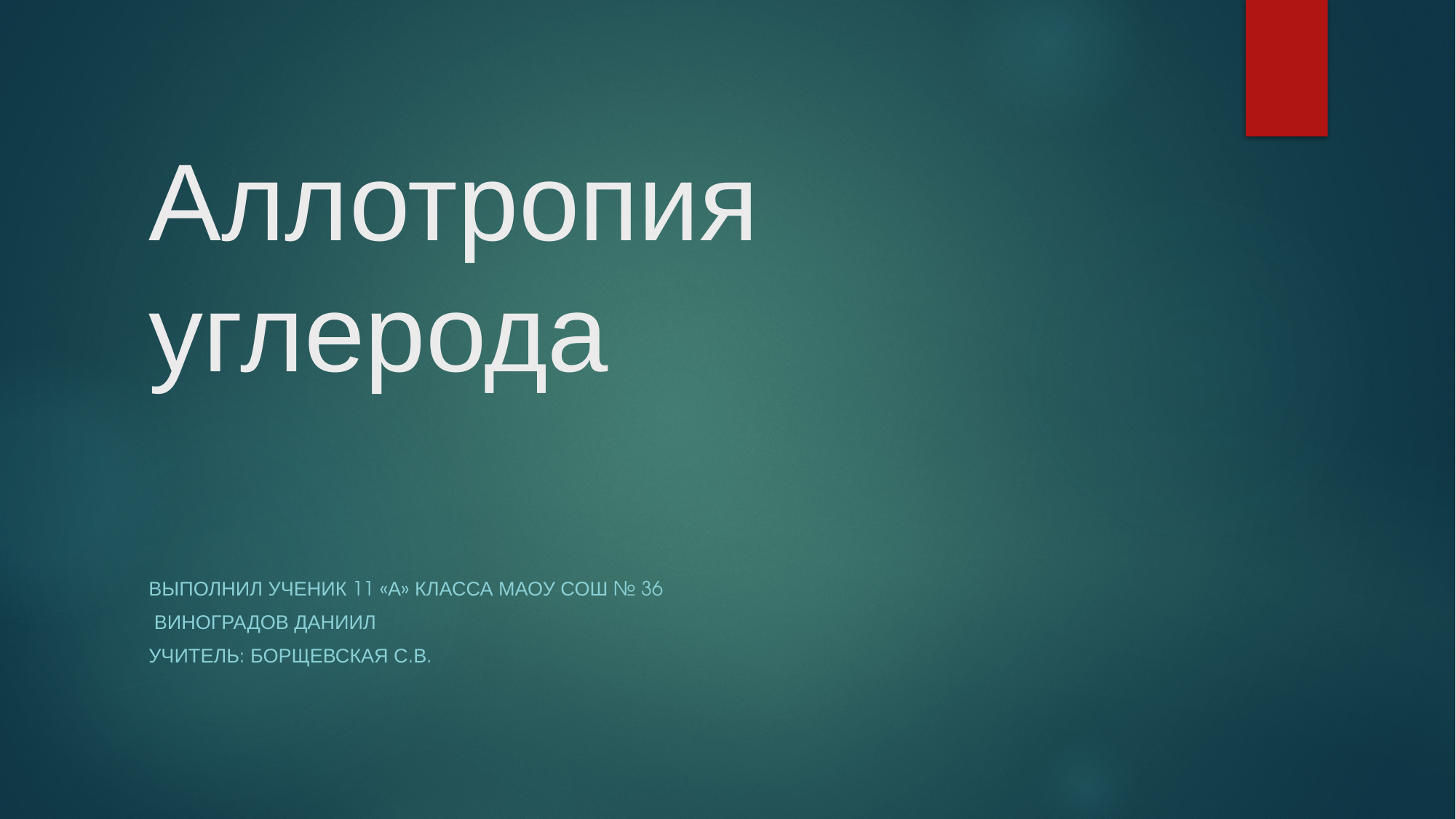

# Аллотропия углерода
Выполнил ученик 11 «А» класса МАОУ СОШ № 36
 виноградов даниил
Учитель: Борщевская С.В.